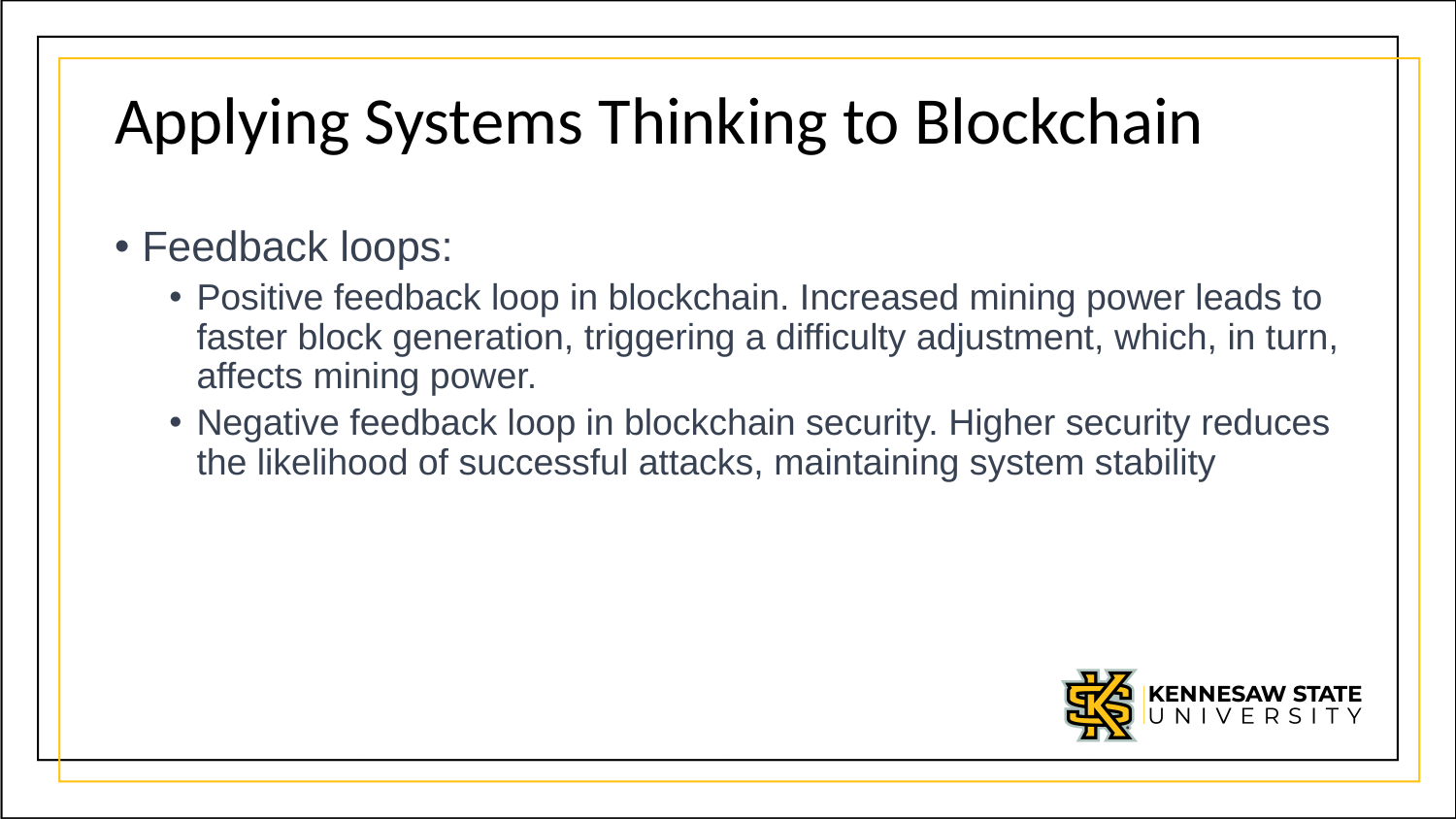

# Applying Systems Thinking to Blockchain
Feedback loops:
Positive feedback loop in blockchain. Increased mining power leads to faster block generation, triggering a difficulty adjustment, which, in turn, affects mining power.
Negative feedback loop in blockchain security. Higher security reduces the likelihood of successful attacks, maintaining system stability